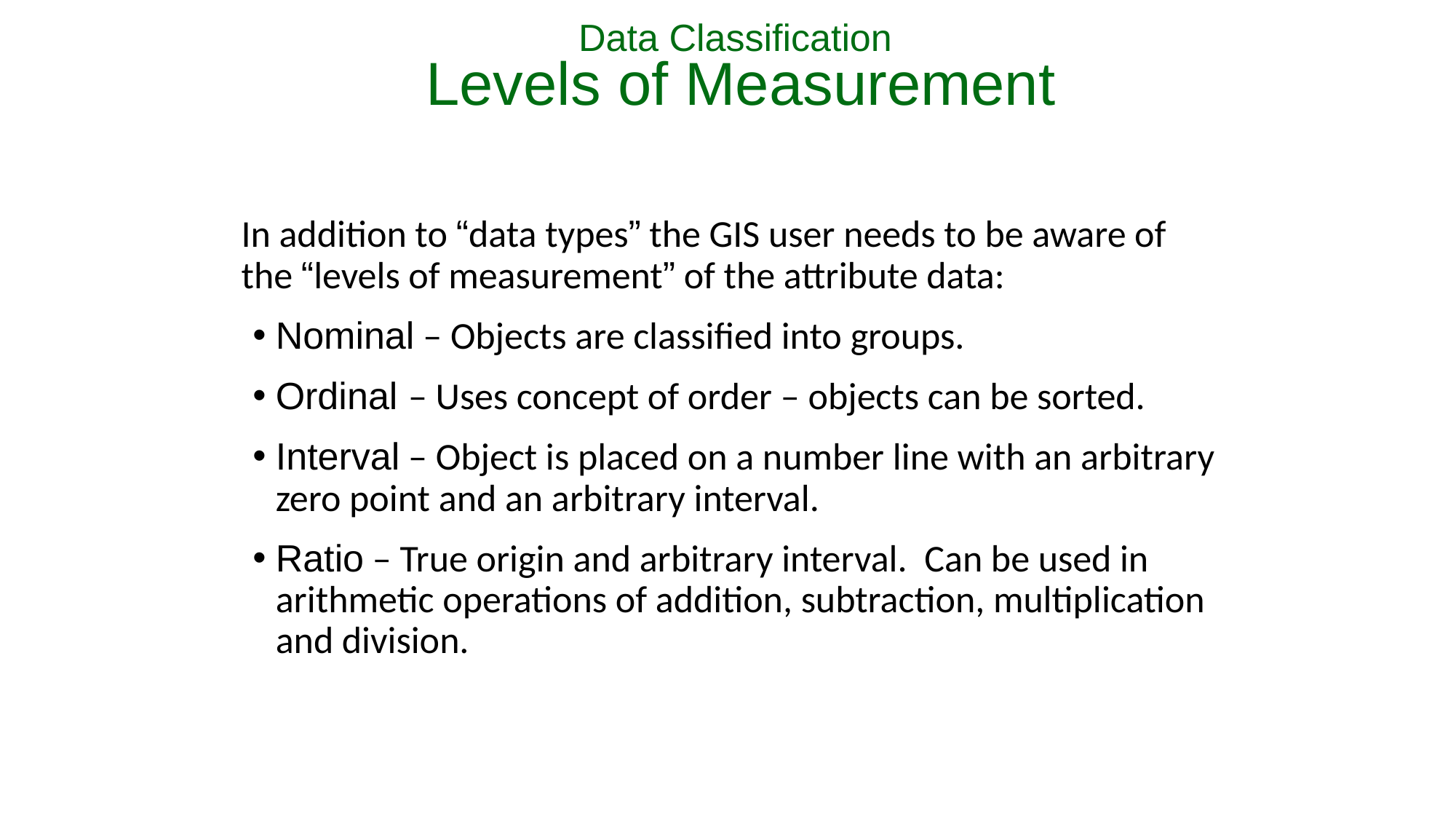

Data Classification
Levels of Measurement
In addition to “data types” the GIS user needs to be aware of the “levels of measurement” of the attribute data:
Nominal – Objects are classified into groups.
Ordinal – Uses concept of order – objects can be sorted.
Interval – Object is placed on a number line with an arbitrary zero point and an arbitrary interval.
Ratio – True origin and arbitrary interval.  Can be used in arithmetic operations of addition, subtraction, multiplication and division.